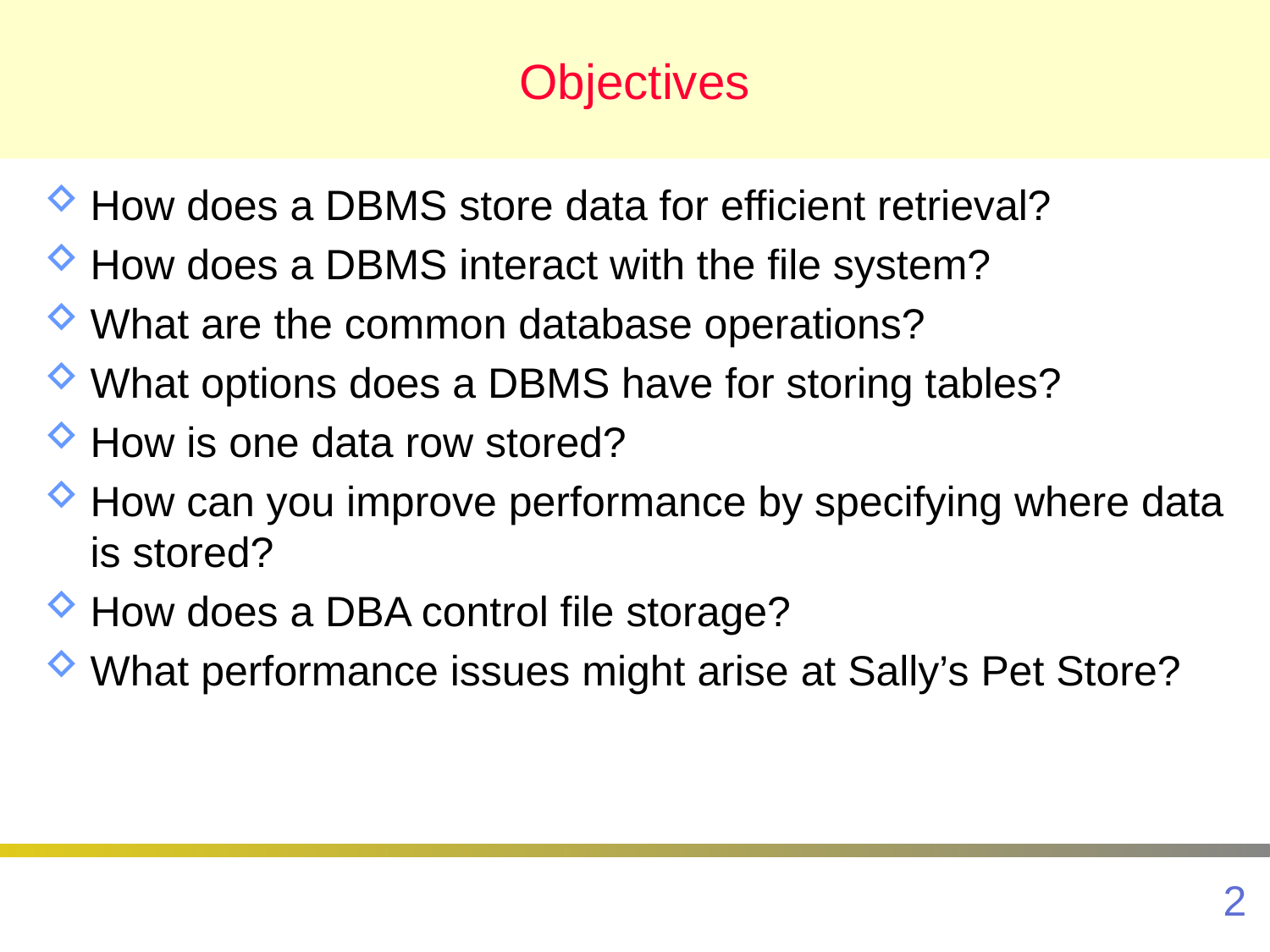

# Objectives
How does a DBMS store data for efficient retrieval?
How does a DBMS interact with the file system?
What are the common database operations?
What options does a DBMS have for storing tables?
How is one data row stored?
How can you improve performance by specifying where data is stored?
How does a DBA control file storage?
What performance issues might arise at Sally’s Pet Store?
2